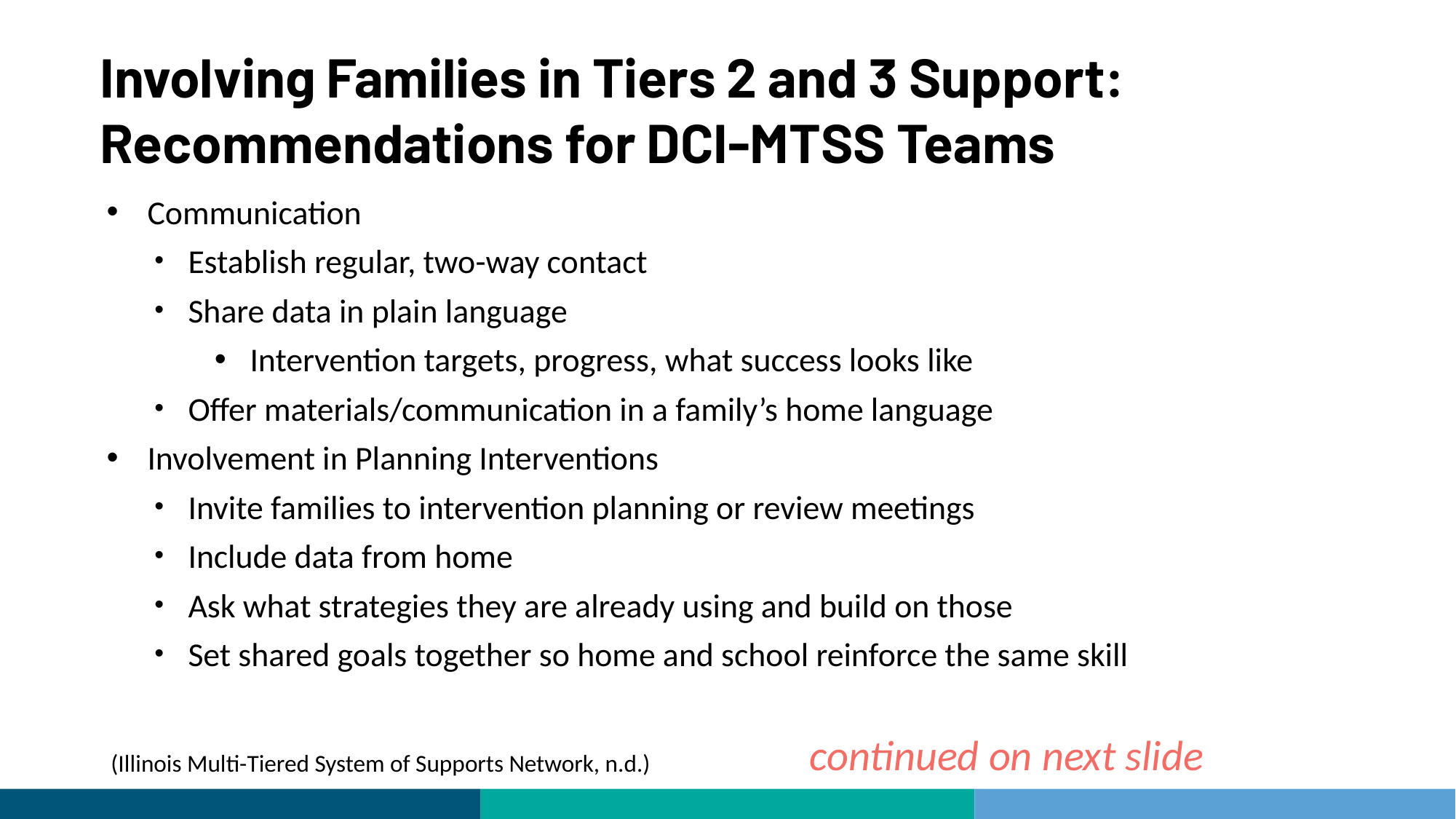

# Involving Families in Tiers 2 and 3 Support: Recommendations for DCI-MTSS Teams
Communication
Establish regular, two-way contact
Share data in plain language
Intervention targets, progress, what success looks like
Offer materials/communication in a family’s home language
Involvement in Planning Interventions
Invite families to intervention planning or review meetings
Include data from home
Ask what strategies they are already using and build on those
Set shared goals together so home and school reinforce the same skill
continued on next slide
(Illinois Multi-Tiered System of Supports Network, n.d.)